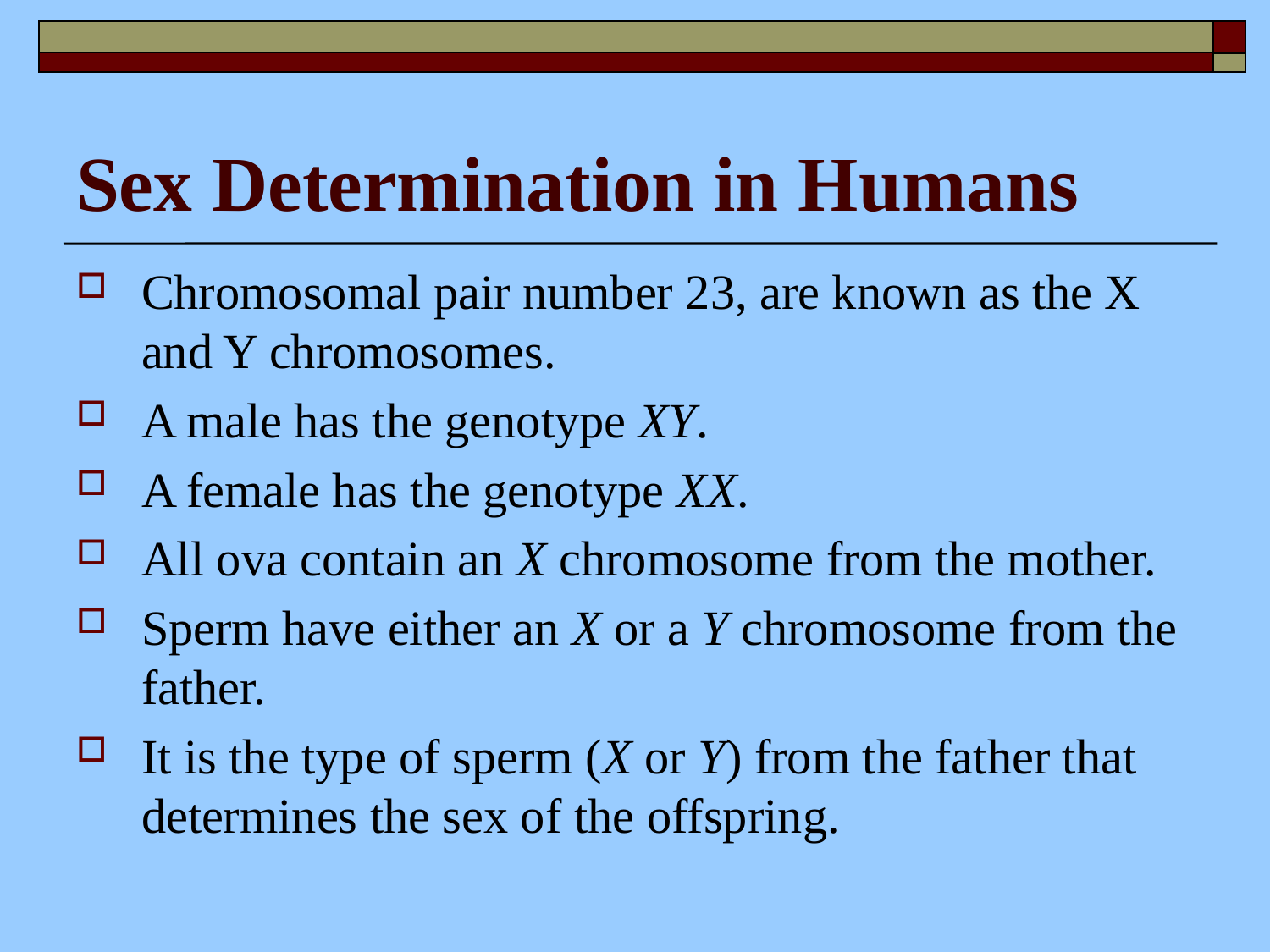

# Sex Determination in Humans
Chromosomal pair number 23, are known as the X and Y chromosomes.
A male has the genotype XY.
A female has the genotype XX.
All ova contain an X chromosome from the mother.
Sperm have either an X or a Y chromosome from the father.
It is the type of sperm (X or Y) from the father that determines the sex of the offspring.